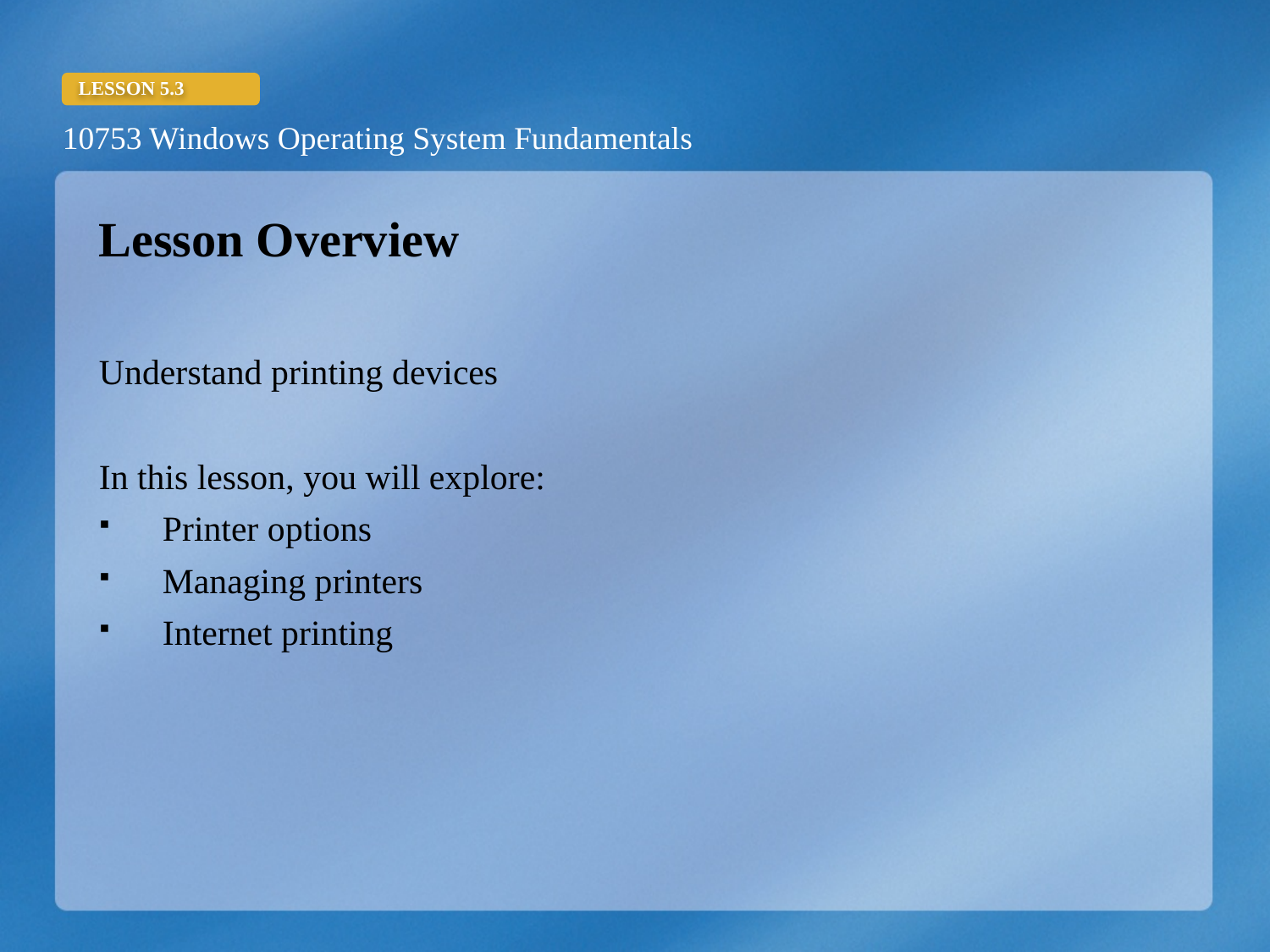

Lesson Overview

Understand printing devices

In this lesson, you will explore:
Printer options
Managing printers
Internet printing